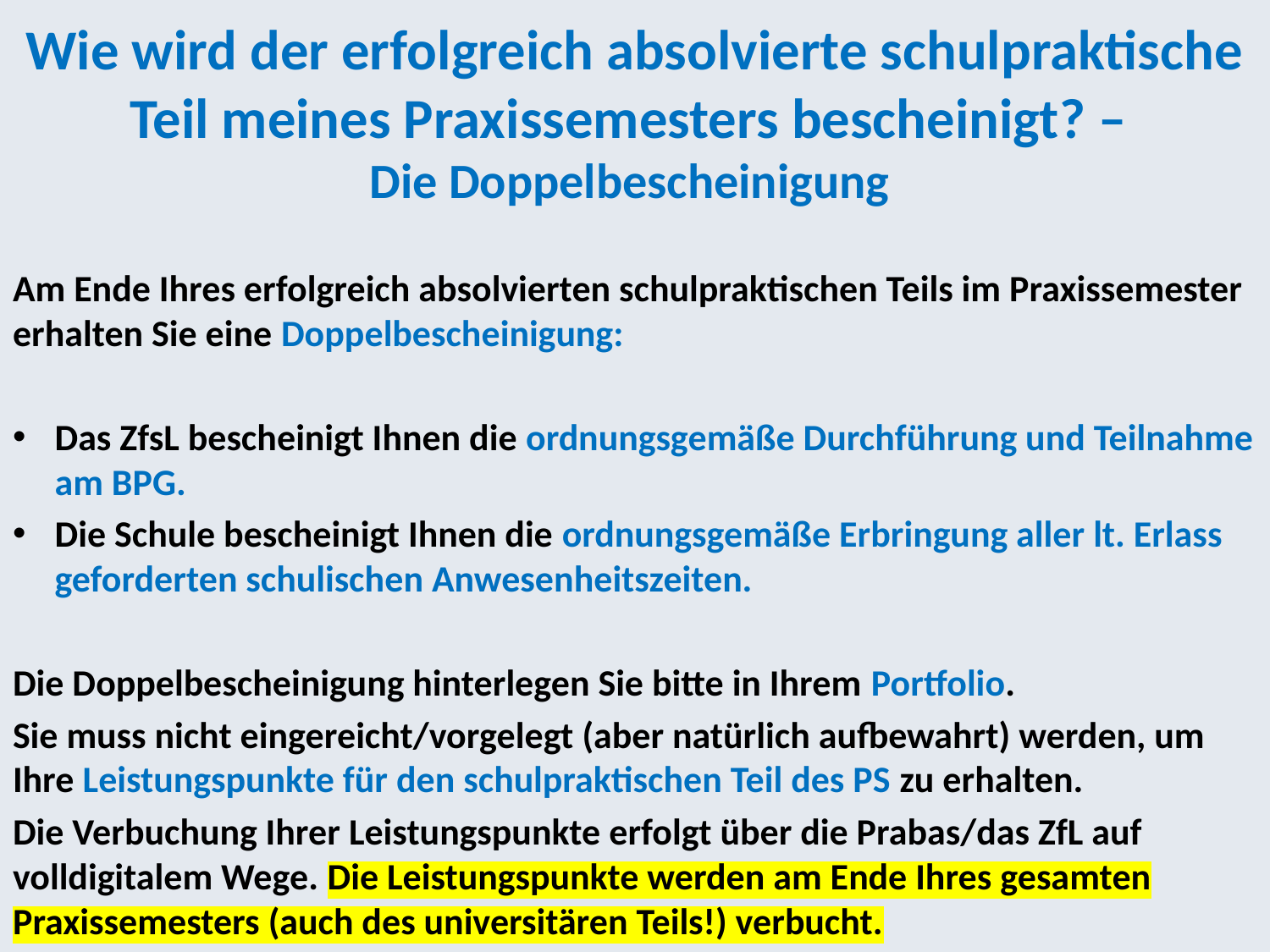

# Wie wird der erfolgreich absolvierte schulpraktische Teil meines Praxissemesters bescheinigt? – Die Doppelbescheinigung

Am Ende Ihres erfolgreich absolvierten schulpraktischen Teils im Praxissemester erhalten Sie eine Doppelbescheinigung:

Das ZfsL bescheinigt Ihnen die ordnungsgemäße Durchführung und Teilnahme am BPG.
Die Schule bescheinigt Ihnen die ordnungsgemäße Erbringung aller lt. Erlass geforderten schulischen Anwesenheitszeiten.

Die Doppelbescheinigung hinterlegen Sie bitte in Ihrem Portfolio.
Sie muss nicht eingereicht/vorgelegt (aber natürlich aufbewahrt) werden, um Ihre Leistungspunkte für den schulpraktischen Teil des PS zu erhalten.
Die Verbuchung Ihrer Leistungspunkte erfolgt über die Prabas/das ZfL auf volldigitalem Wege. Die Leistungspunkte werden am Ende Ihres gesamten Praxissemesters (auch des universitären Teils!) verbucht.